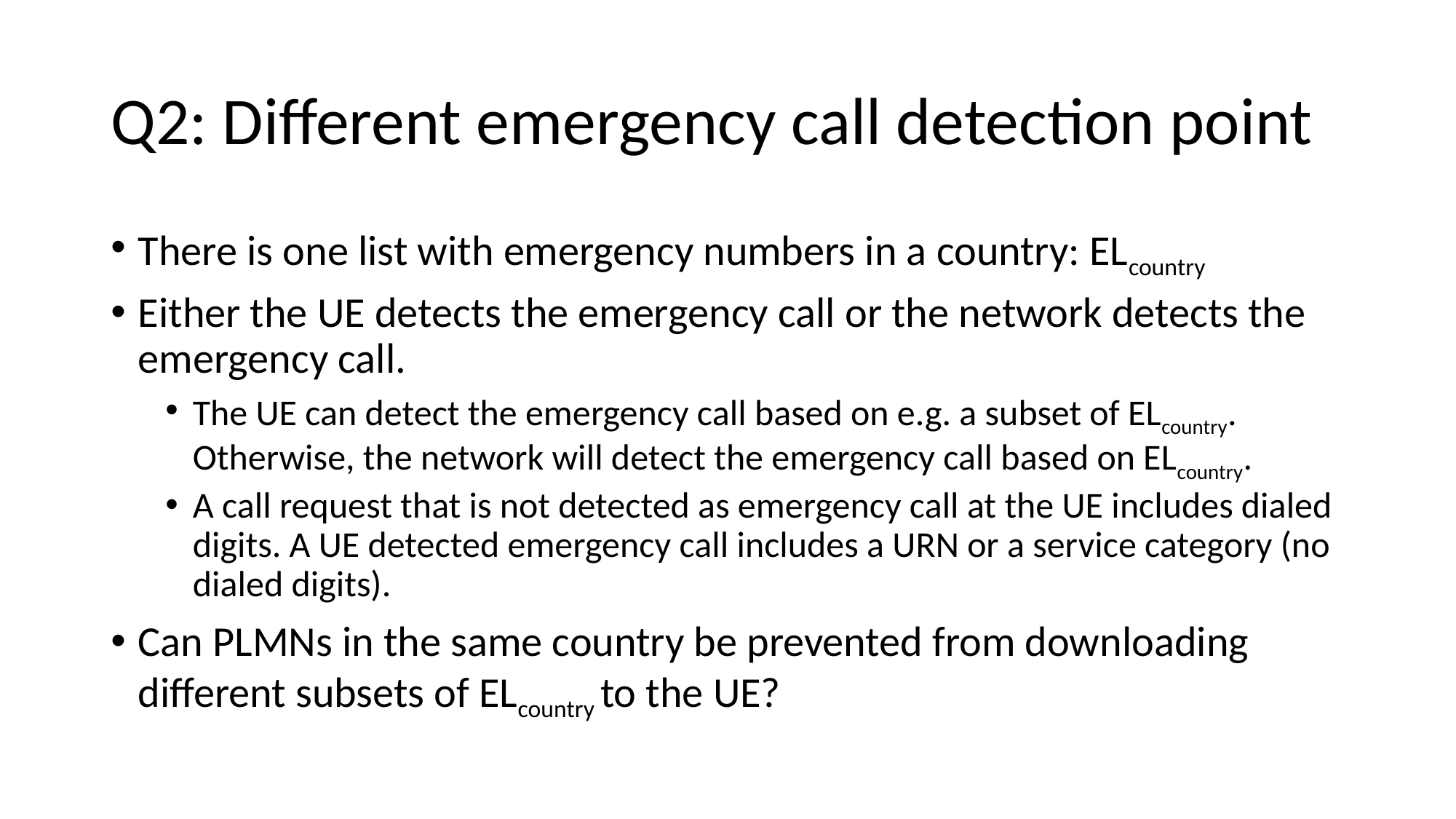

# Q2: Different emergency call detection point
There is one list with emergency numbers in a country: ELcountry
Either the UE detects the emergency call or the network detects the emergency call.
The UE can detect the emergency call based on e.g. a subset of ELcountry. Otherwise, the network will detect the emergency call based on ELcountry.
A call request that is not detected as emergency call at the UE includes dialed digits. A UE detected emergency call includes a URN or a service category (no dialed digits).
Can PLMNs in the same country be prevented from downloading different subsets of ELcountry to the UE?